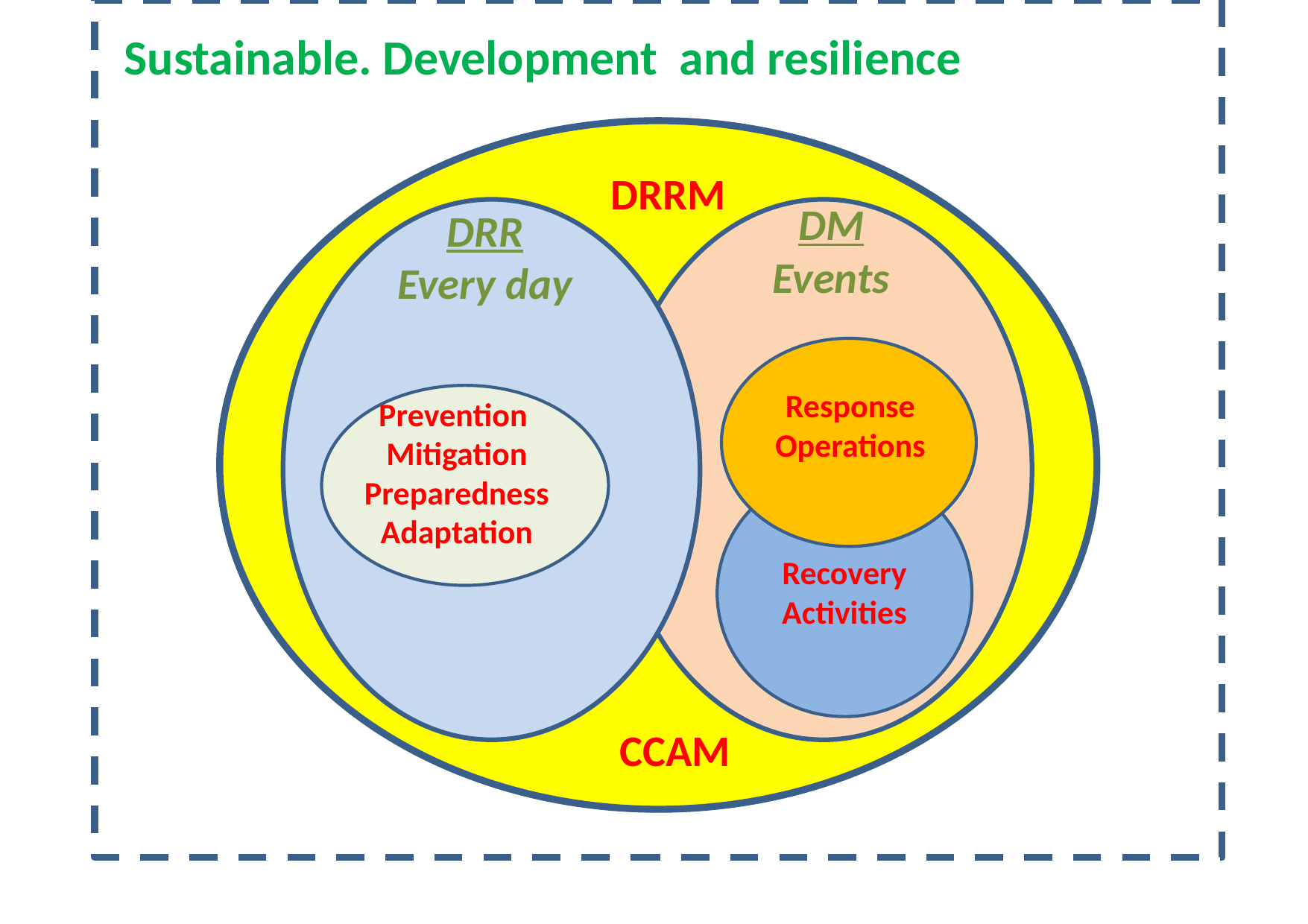

Sustainable. Development  and resilience

DRRM
DM
Events
DRR
Every day

Response
Operations

Prevention
Mitigation
Preparedness
Adaptation

Recovery
Activities
CCAM